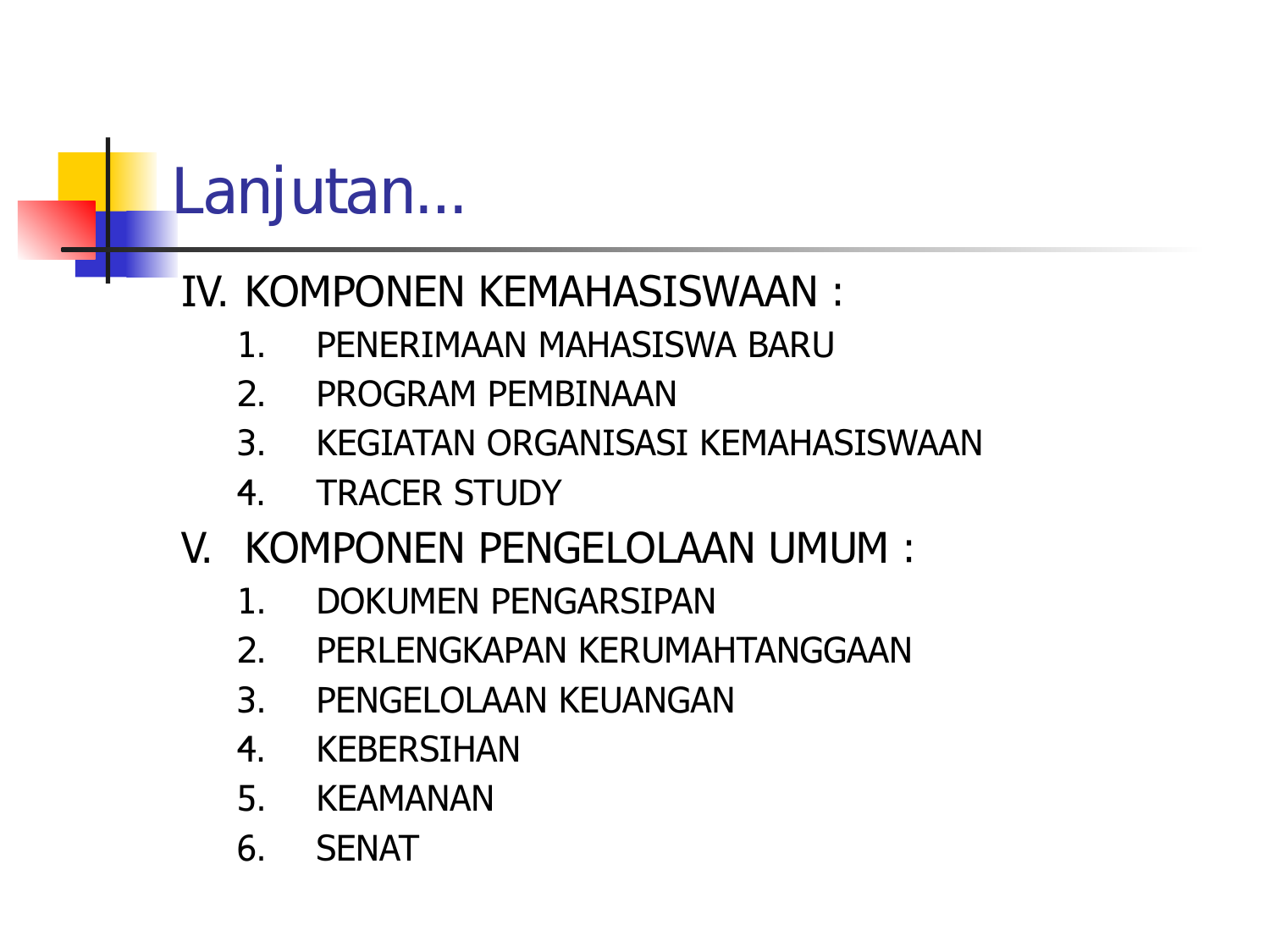

# Lanjutan…
KOMPONEN KEMAHASISWAAN :
PENERIMAAN MAHASISWA BARU
PROGRAM PEMBINAAN
KEGIATAN ORGANISASI KEMAHASISWAAN
TRACER STUDY
KOMPONEN PENGELOLAAN UMUM :
DOKUMEN PENGARSIPAN
PERLENGKAPAN KERUMAHTANGGAAN
PENGELOLAAN KEUANGAN
KEBERSIHAN
KEAMANAN
SENAT